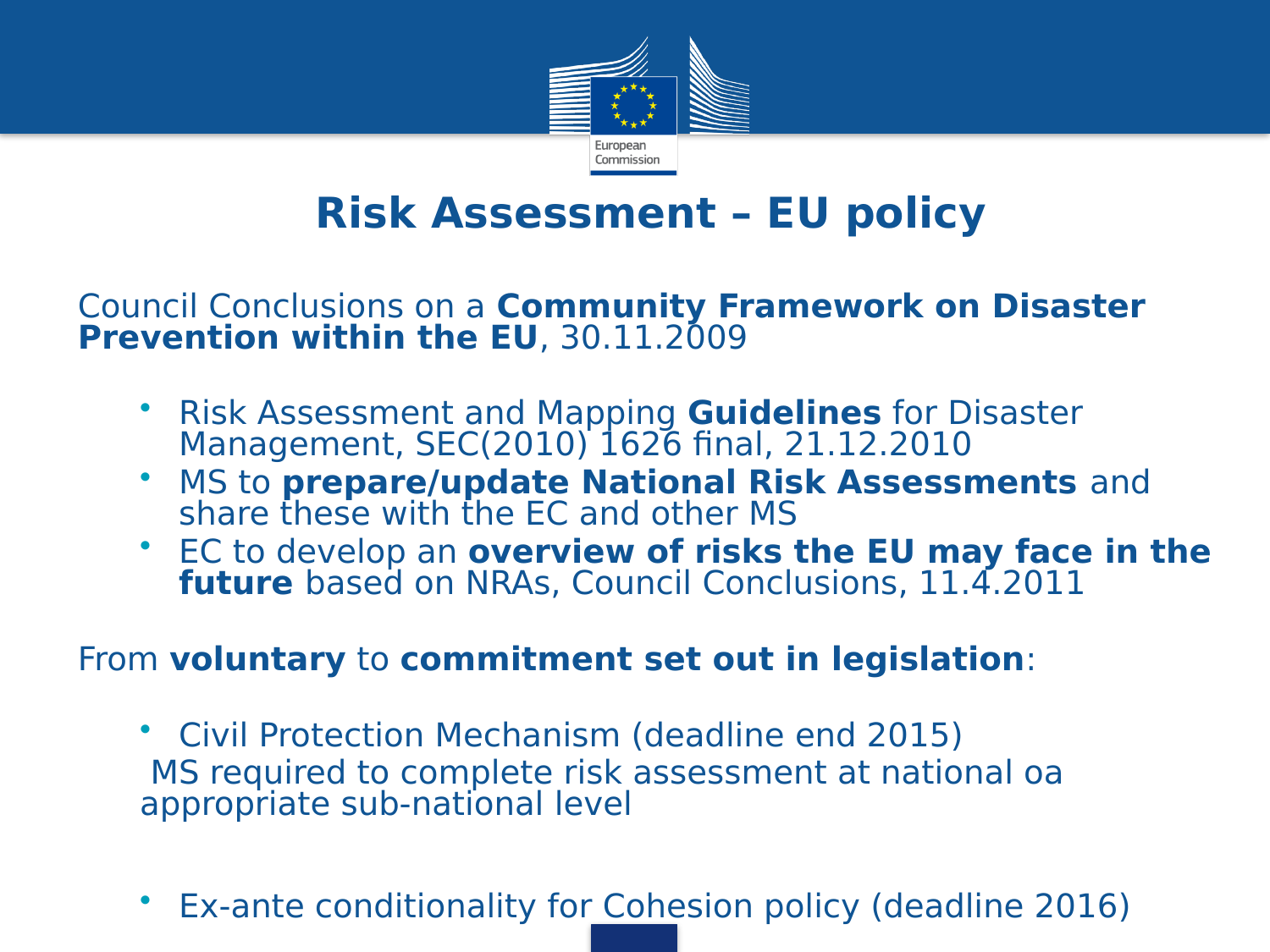

# Risk Assessment – EU policy
Council Conclusions on a Community Framework on Disaster Prevention within the EU, 30.11.2009

Risk Assessment and Mapping Guidelines for Disaster Management, SEC(2010) 1626 final, 21.12.2010
MS to prepare/update National Risk Assessments and share these with the EC and other MS
EC to develop an overview of risks the EU may face in the future based on NRAs, Council Conclusions, 11.4.2011

From voluntary to commitment set out in legislation:

Civil Protection Mechanism (deadline end 2015)
 MS required to complete risk assessment at national oa appropriate sub-national level

Ex-ante conditionality for Cohesion policy (deadline 2016)